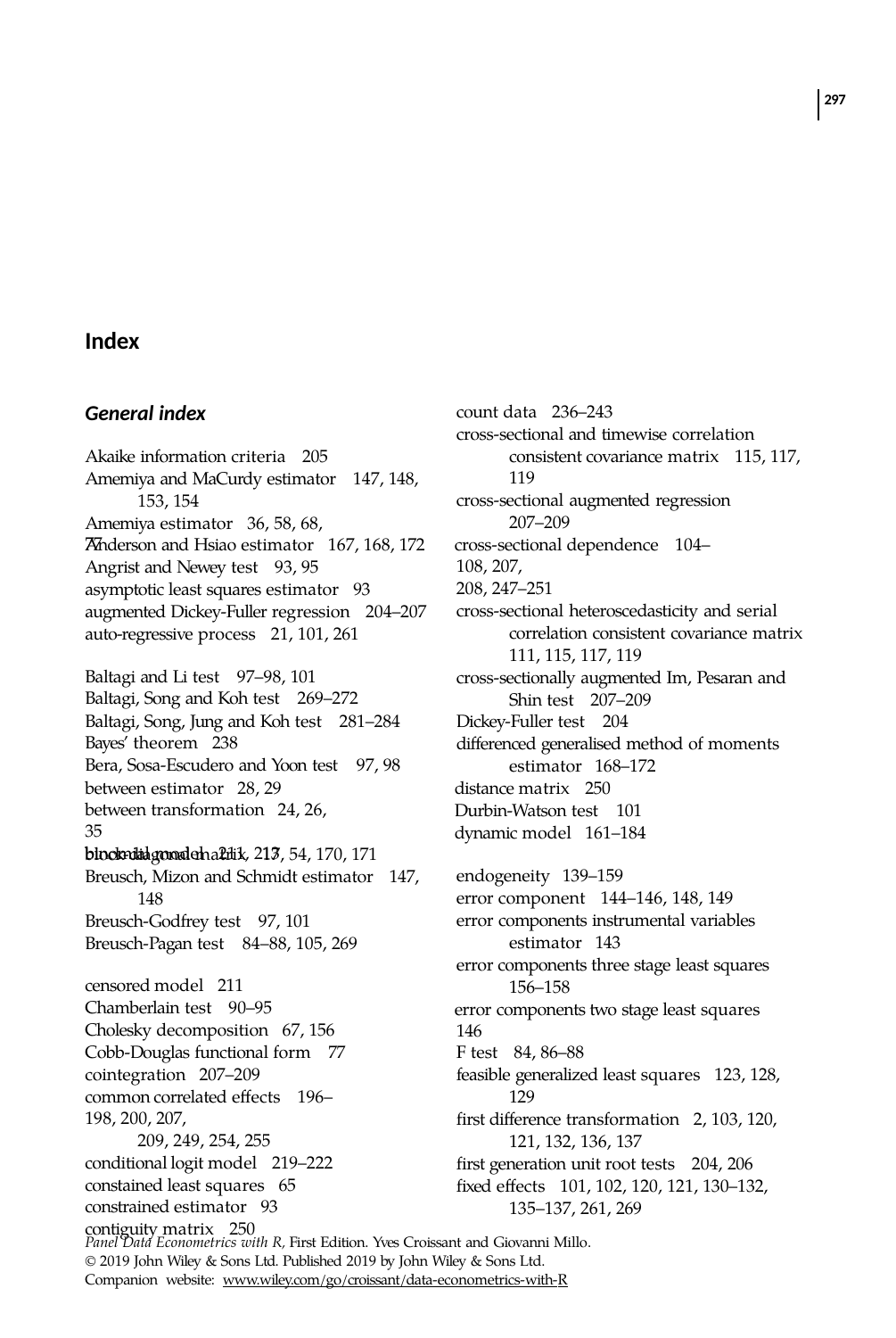

297

Index
General index
count data  236–243
cross-sectional and timewise correlation
consistent covariance matrix  115, 117,
119
cross-sectional augmented regression 207–209
cross-sectional dependence  104–108, 207,
208, 247–251
cross-sectional heteroscedasticity and serial correlation consistent covariance matrix 111, 115, 117, 119
cross-sectionally augmented Im, Pesaran and Shin test  207–209
Akaike information criteria  205 Amemiya and MaCurdy estimator
153, 154
Amemiya estimator  36, 58, 68, 77
147, 148,
Anderson and Hsiao estimator 167, 168, 172
Angrist and Newey test  93, 95
asymptotic least squares estimator  93 augmented Dickey-Fuller regression  204–207 auto-regressive process  21, 101, 261
Baltagi and Li test  97–98, 101 Baltagi, Song and Koh test  269–272
Baltagi, Song, Jung and Koh test  281–284 Bayes’ theorem 238
Dickey-Fuller test  204
differenced generalised method of moments estimator 168–172
distance matrix  250
Durbin-Watson test  101
dynamic model 161–184
Bera, Sosa-Escudero and Yoon test between estimator 28, 29
between transformation 24, 26, 35
binomial model  211, 213
97, 98
block-diagonal matrix  17, 54, 170, 171 Breusch, Mizon and Schmidt estimator
148
Breusch-Godfrey test  97, 101
Breusch-Pagan test  84–88, 105, 269
endogeneity 139–159
error component  144–146, 148, 149 error components instrumental variables
estimator 143
error components three stage least squares 156–158
error components two stage least squares  146
147,
censored model  211
Chamberlain test  90–95
Cholesky decomposition 67, 156 Cobb-Douglas functional form  77 cointegration 207–209
common correlated effects  196–198, 200, 207,
209, 249, 254, 255
conditional logit model  219–222 constained least squares 65 constrained estimator 93
contiguity matrix  250
F test  84, 86–88
feasible generalized least squares  123, 128,
129
ﬁrst difference transformation 2, 103, 120,
121, 132, 136, 137
ﬁrst generation unit root tests  204, 206 ﬁxed effects  101, 102, 120, 121, 130–132,
135–137, 261, 269
Panel Data Econometrics with R, First Edition. Yves Croissant and Giovanni Millo.
© 2019 John Wiley & Sons Ltd. Published 2019 by John Wiley & Sons Ltd.
Companion website: www.wiley.com/go/croissant/data-econometrics-with-R